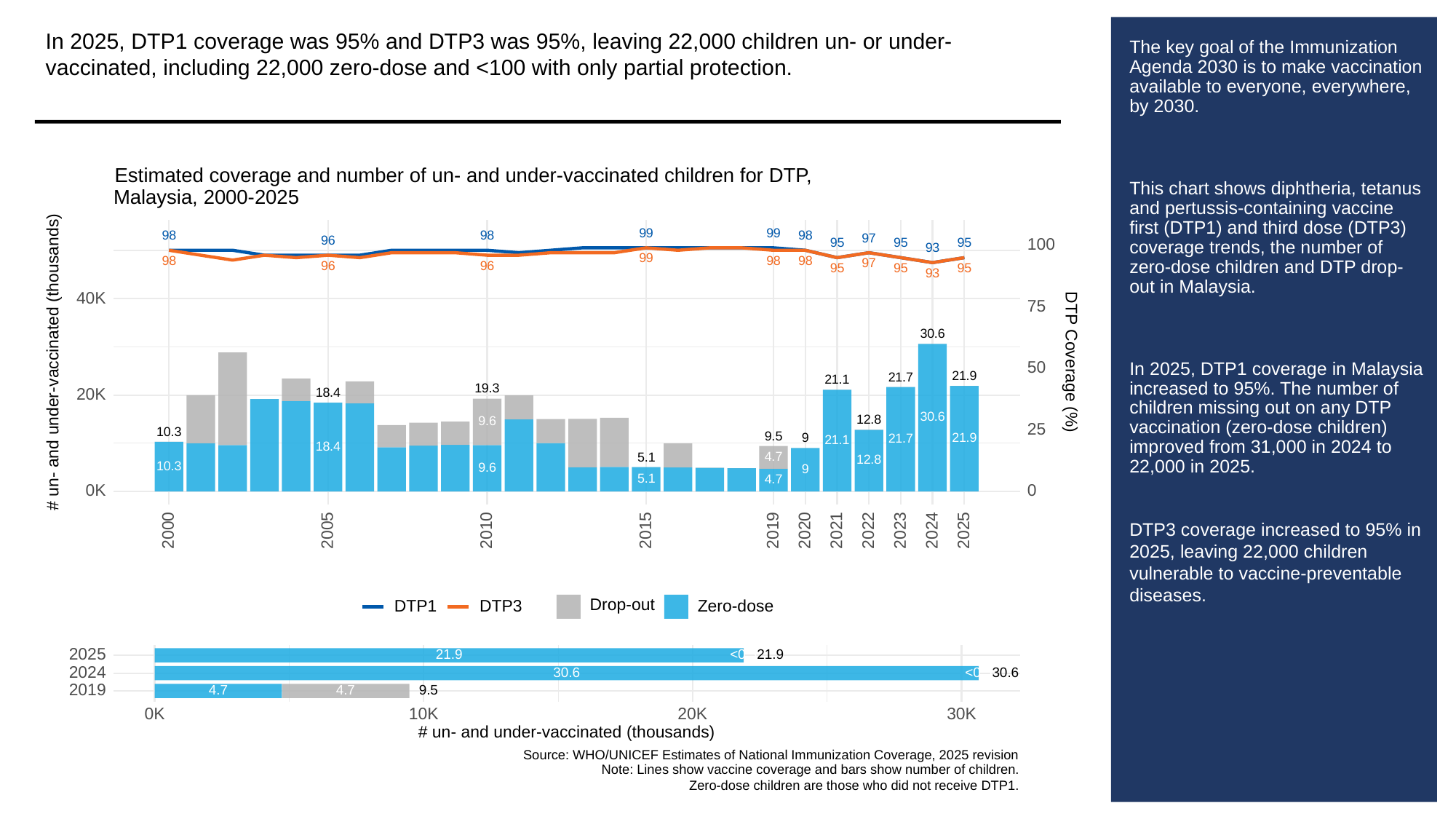

In 2025, DTP1 coverage was 95% and DTP3 was 95%, leaving 22,000 children un- or under-vaccinated, including 22,000 zero-dose and <100 with only partial protection.
# The key goal of the Immunization Agenda 2030 is to make vaccination available to everyone, everywhere, by 2030.

This chart shows diphtheria, tetanus and pertussis-containing vaccine first (DTP1) and third dose (DTP3) coverage trends, the number of zero-dose children and DTP drop-out in Malaysia.

In 2025, DTP1 coverage in Malaysia increased to 95%. The number of children missing out on any DTP vaccination (zero-dose children) improved from 31,000 in 2024 to 22,000 in 2025.

DTP3 coverage increased to 95% in 2025, leaving 22,000 children vulnerable to vaccine-preventable diseases.

Estimated coverage and number of un- and under-vaccinated children for DTP,
Malaysia, 2000-2025

99
99
98
98
98
97
96
95
95
95
100
93

99
98
98
98
97
96
96
95
95
95
93
40K

75
30.6

# un- and under-vaccinated (thousands)
DTP Coverage (%)
50
21.9
21.7
21.1

19.3

18.4
20K

30.6
12.8
9.6

25

10.3

9.5
9
21.9
21.7
21.1

18.4

4.7
5.1
12.8
10.3
9.6
9

5.1
4.7
0K
0

2023
2000
2005
2010
2015
2019
2020
2021
2022
2024
2025

Drop-out
DTP3
Zero-dose
DTP1

2025
21.9
<0.5
21.9

2024
30.6
30.6
<0.5

2019
9.5
4.7
4.7

30K
0K
10K
20K
# un- and under-vaccinated (thousands)
Source: WHO/UNICEF Estimates of National Immunization Coverage, 2025 revision
Note: Lines show vaccine coverage and bars show number of children.
Zero-dose children are those who did not receive DTP1.